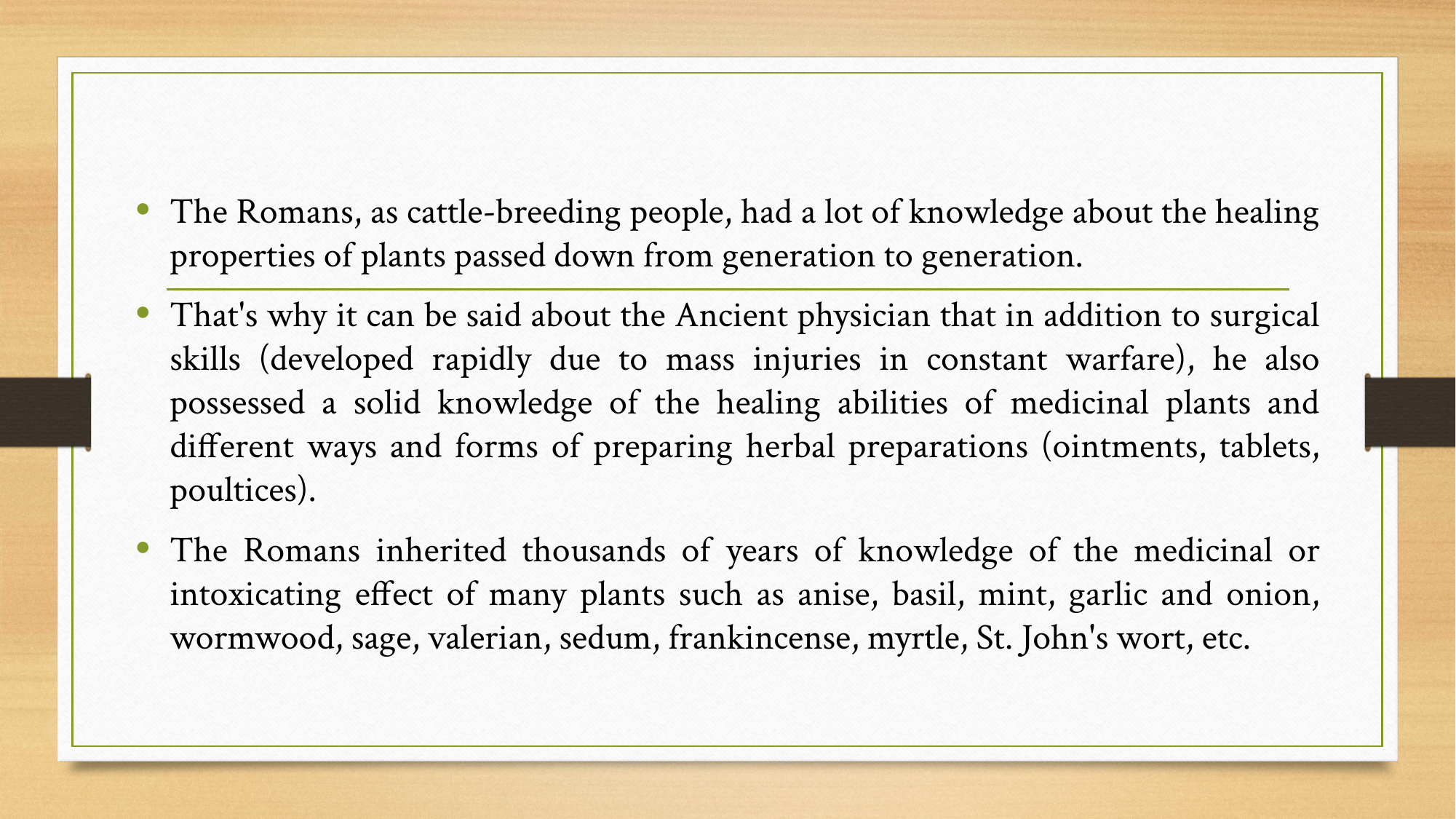

The Romans, as cattle-breeding people, had a lot of knowledge about the healing properties of plants passed down from generation to generation.
That's why it can be said about the Ancient physician that in addition to surgical skills (developed rapidly due to mass injuries in constant warfare), he also possessed a solid knowledge of the healing abilities of medicinal plants and different ways and forms of preparing herbal preparations (ointments, tablets, poultices).
The Romans inherited thousands of years of knowledge of the medicinal or intoxicating effect of many plants such as anise, basil, mint, garlic and onion, wormwood, sage, valerian, sedum, frankincense, myrtle, St. John's wort, etc.